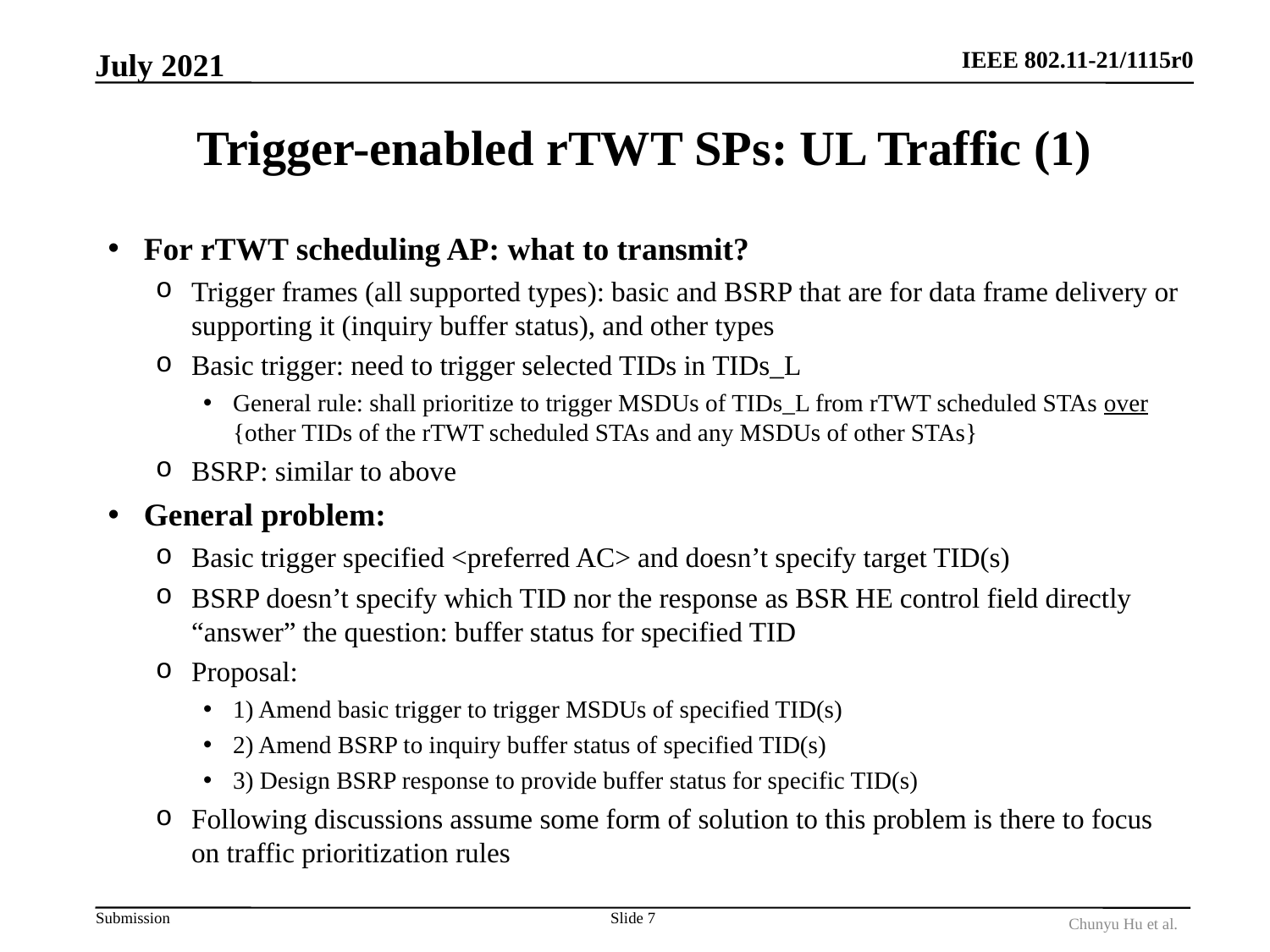

July 2021
# Trigger-enabled rTWT SPs: UL Traffic (1)
For rTWT scheduling AP: what to transmit?
Trigger frames (all supported types): basic and BSRP that are for data frame delivery or supporting it (inquiry buffer status), and other types
Basic trigger: need to trigger selected TIDs in TIDs_L
General rule: shall prioritize to trigger MSDUs of TIDs_L from rTWT scheduled STAs over {other TIDs of the rTWT scheduled STAs and any MSDUs of other STAs}
BSRP: similar to above
General problem:
Basic trigger specified <preferred AC> and doesn’t specify target TID(s)
BSRP doesn’t specify which TID nor the response as BSR HE control field directly “answer” the question: buffer status for specified TID
Proposal:
1) Amend basic trigger to trigger MSDUs of specified TID(s)
2) Amend BSRP to inquiry buffer status of specified TID(s)
3) Design BSRP response to provide buffer status for specific TID(s)
Following discussions assume some form of solution to this problem is there to focus on traffic prioritization rules
Slide 7
Chunyu Hu et al.